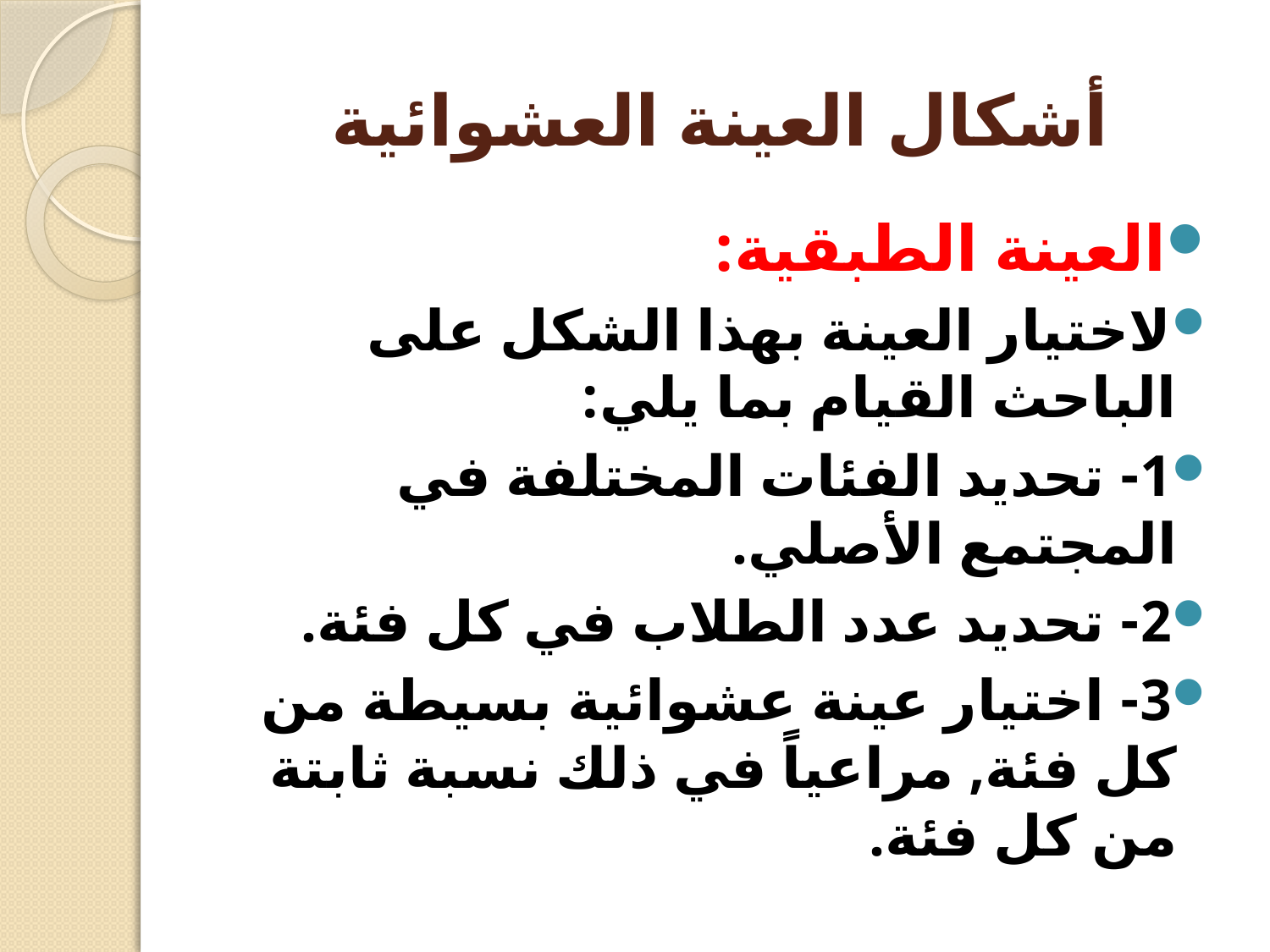

# أشكال العينة العشوائية
العينة الطبقية:
لاختيار العينة بهذا الشكل على الباحث القيام بما يلي:
1- تحديد الفئات المختلفة في المجتمع الأصلي.
2- تحديد عدد الطلاب في كل فئة.
3- اختيار عينة عشوائية بسيطة من كل فئة, مراعياً في ذلك نسبة ثابتة من كل فئة.